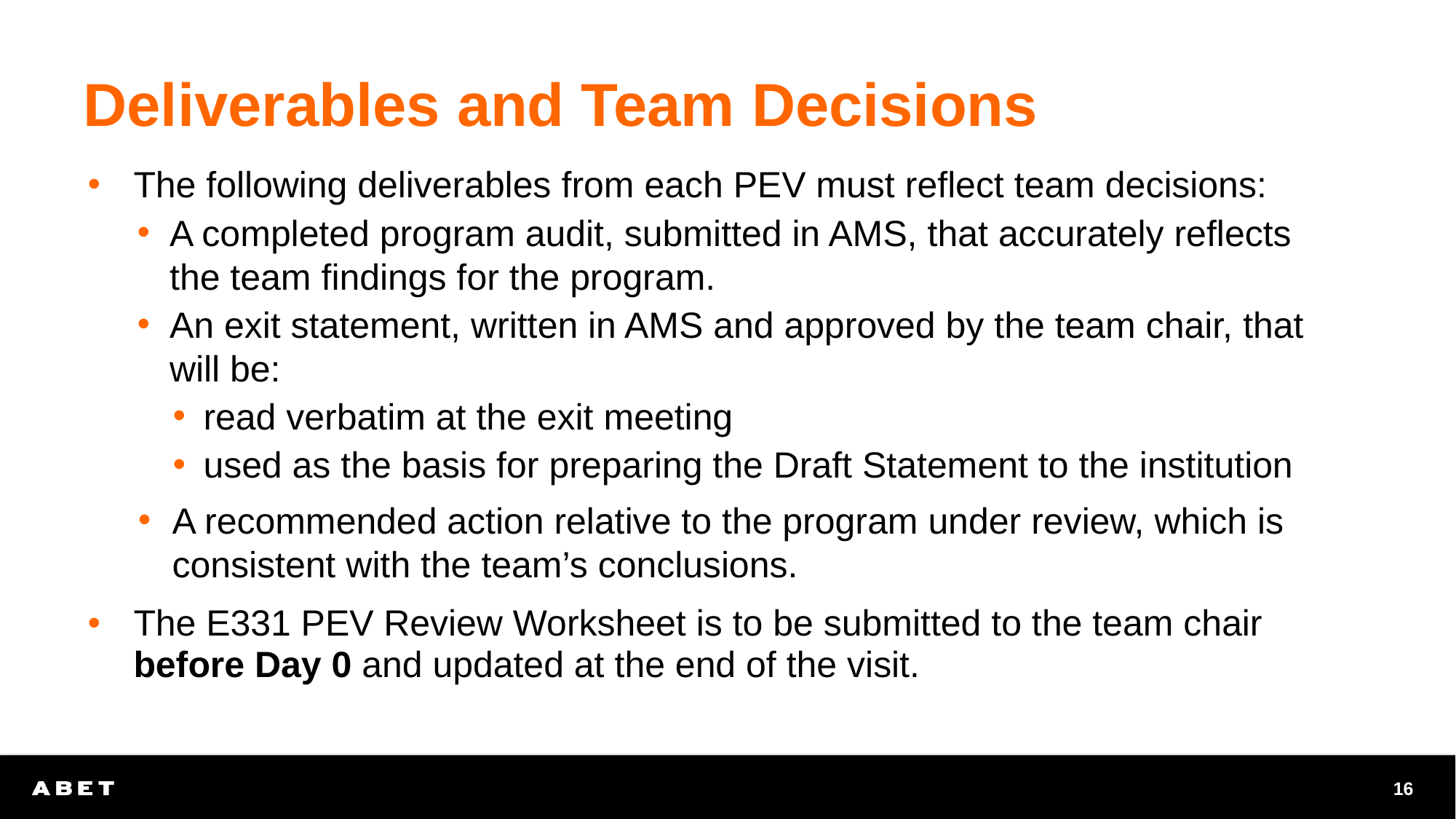

# Deliverables and Team Decisions
The following deliverables from each PEV must reflect team decisions:
A completed program audit, submitted in AMS, that accurately reflects the team findings for the program.
An exit statement, written in AMS and approved by the team chair, that will be:
read verbatim at the exit meeting
used as the basis for preparing the Draft Statement to the institution
A recommended action relative to the program under review, which is consistent with the team’s conclusions.
The E331 PEV Review Worksheet is to be submitted to the team chair before Day 0 and updated at the end of the visit.